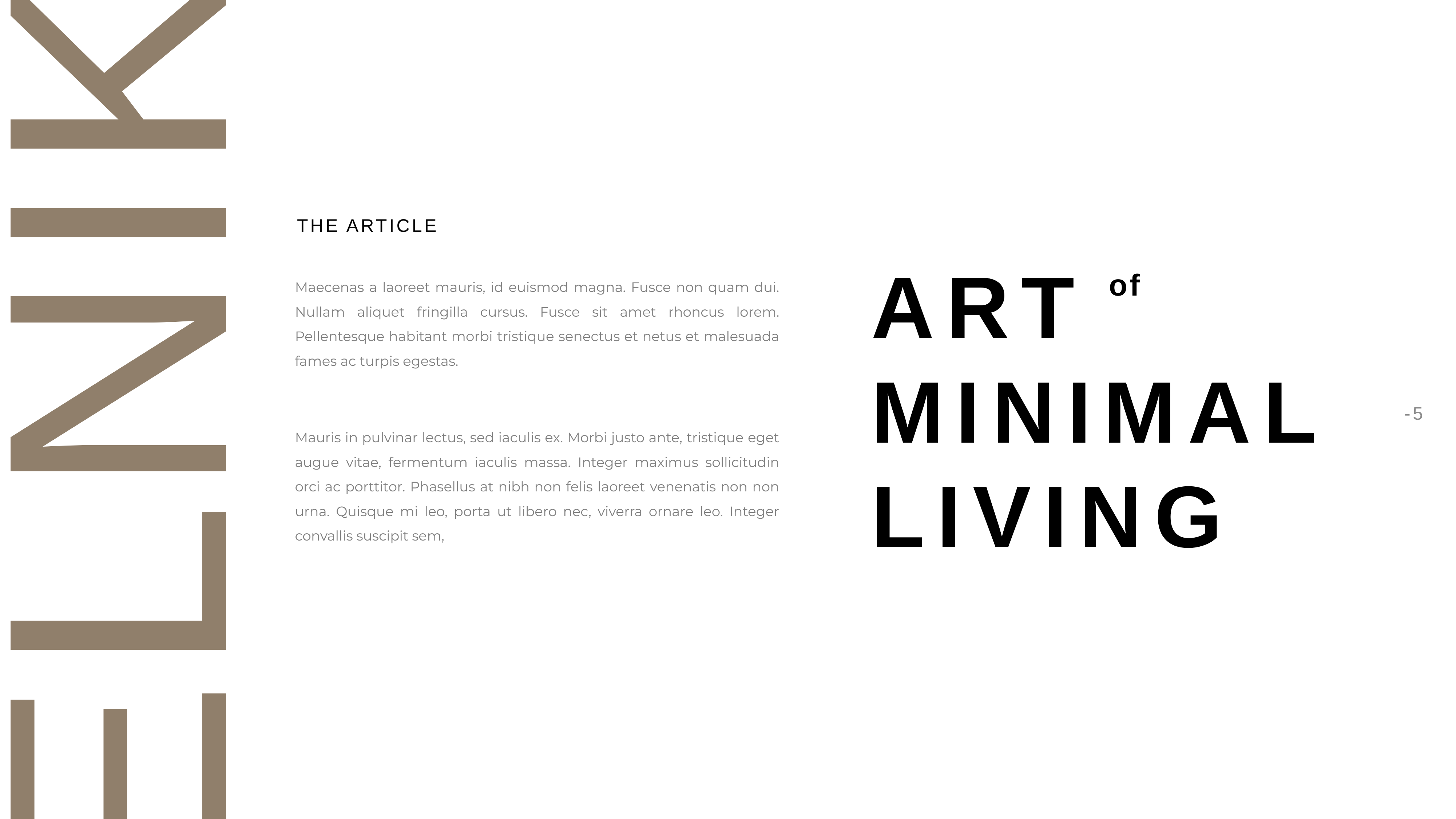

THE ARTICLE
ELNIK
ART
MINIMAL LIVING
of
Maecenas a laoreet mauris, id euismod magna. Fusce non quam dui. Nullam aliquet fringilla cursus. Fusce sit amet rhoncus lorem. Pellentesque habitant morbi tristique senectus et netus et malesuada fames ac turpis egestas.

Mauris in pulvinar lectus, sed iaculis ex. Morbi justo ante, tristique eget augue vitae, fermentum iaculis massa. Integer maximus sollicitudin orci ac porttitor. Phasellus at nibh non felis laoreet venenatis non non urna. Quisque mi leo, porta ut libero nec, viverra ornare leo. Integer convallis suscipit sem,
-5